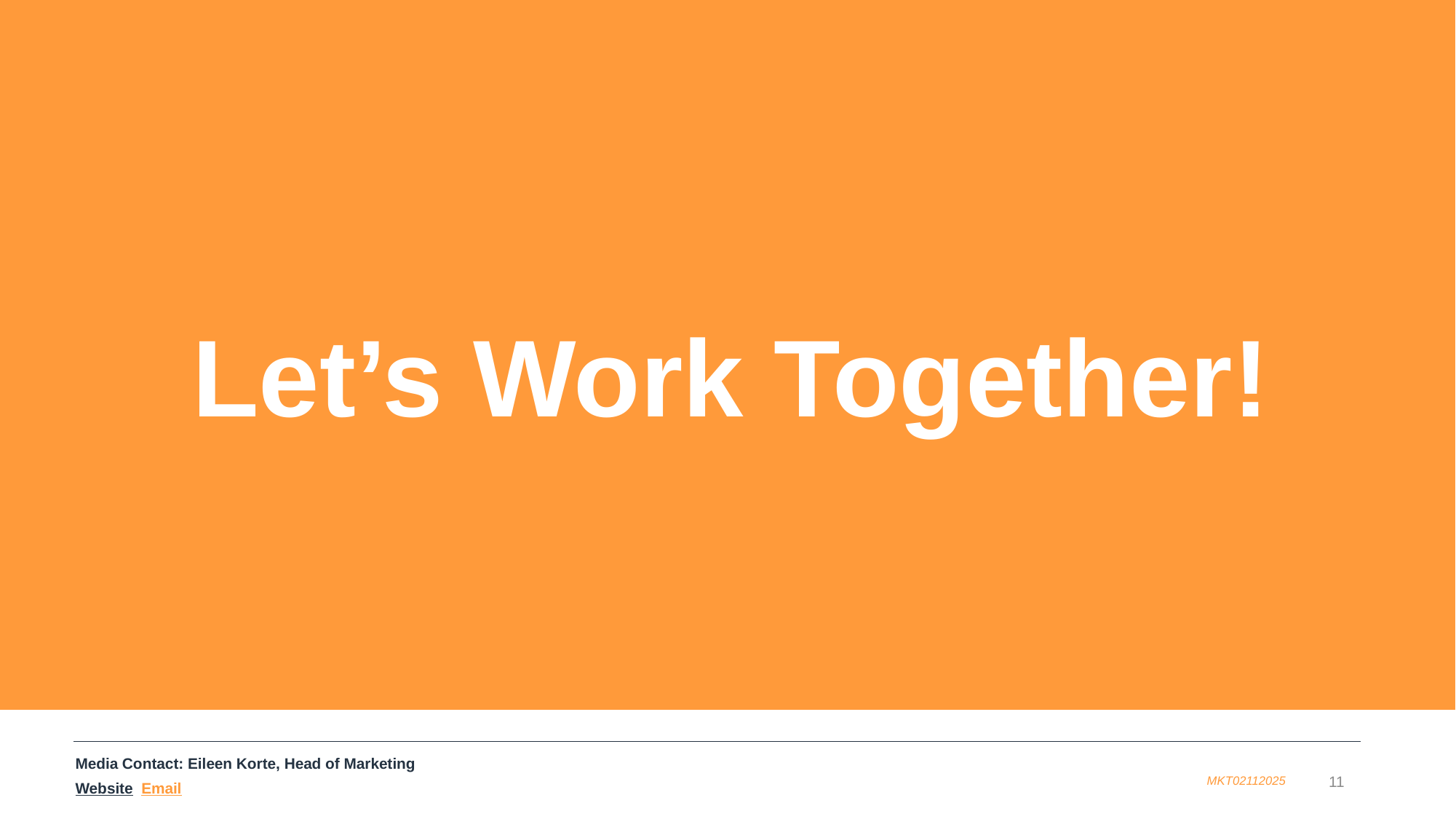

Let’s Work Together!
Media Contact: Eileen Korte, Head of Marketing
11
MKT02112025
Website  Email